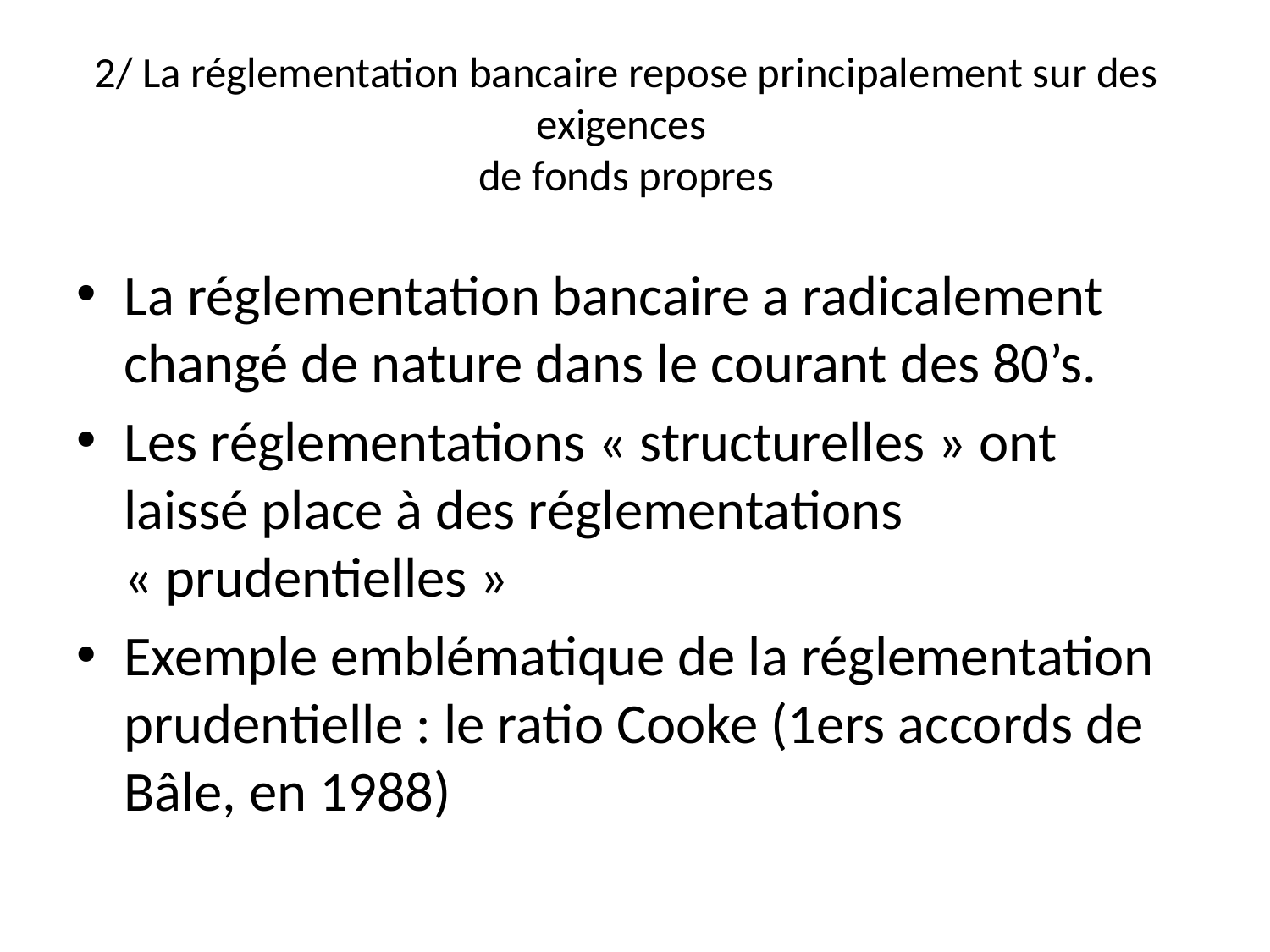

# 2/ La réglementation bancaire repose principalement sur des exigences de fonds propres
La réglementation bancaire a radicalement changé de nature dans le courant des 80’s.
Les réglementations « structurelles » ont laissé place à des réglementations « prudentielles »
Exemple emblématique de la réglementation prudentielle : le ratio Cooke (1ers accords de Bâle, en 1988)